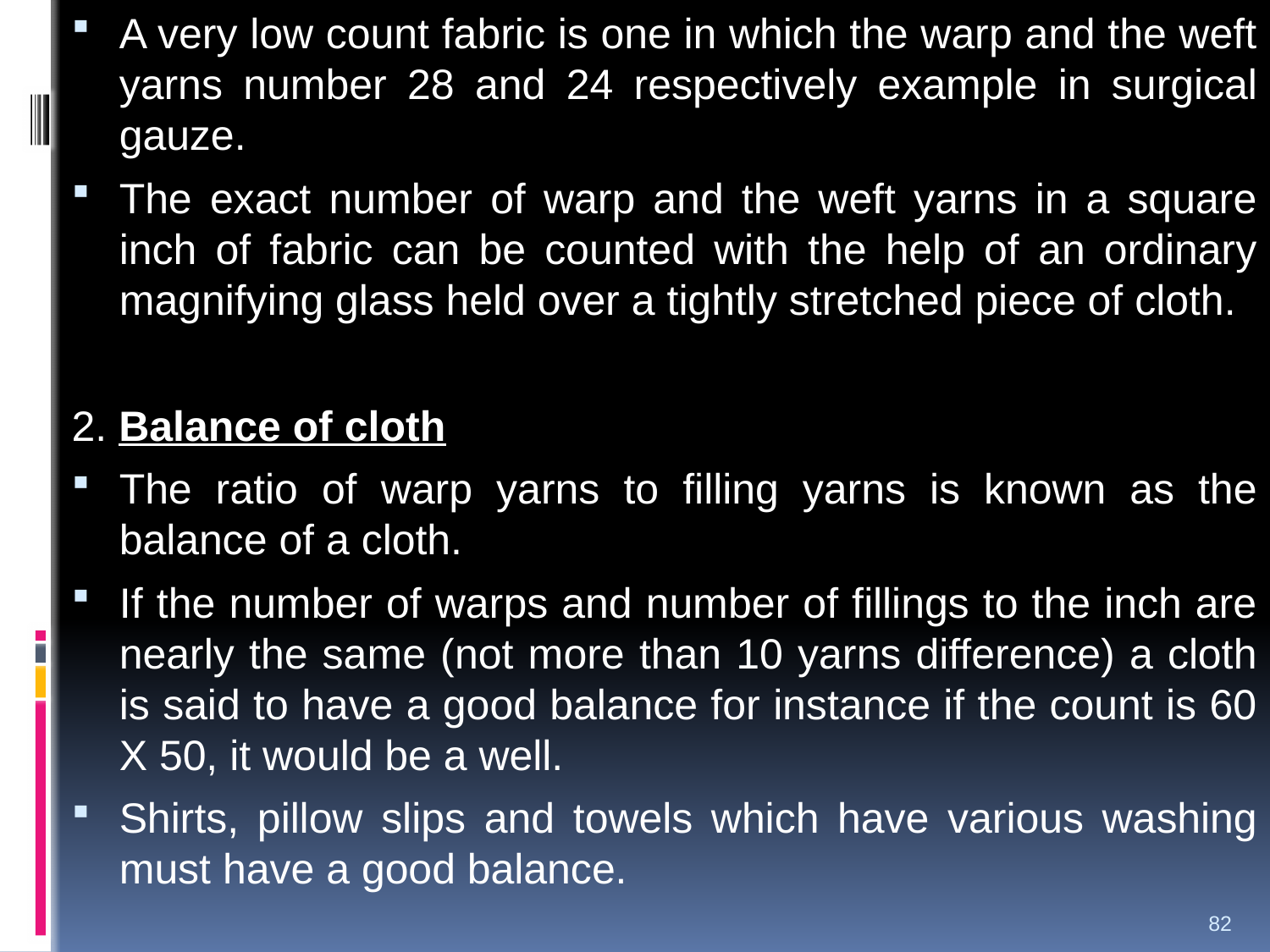

A very low count fabric is one in which the warp and the weft yarns number 28 and 24 respectively example in surgical gauze.
The exact number of warp and the weft yarns in a square inch of fabric can be counted with the help of an ordinary magnifying glass held over a tightly stretched piece of cloth.

2. Balance of cloth
The ratio of warp yarns to filling yarns is known as the balance of a cloth.
If the number of warps and number of fillings to the inch are nearly the same (not more than 10 yarns difference) a cloth is said to have a good balance for instance if the count is 60 X 50, it would be a well.
Shirts, pillow slips and towels which have various washing must have a good balance.

82